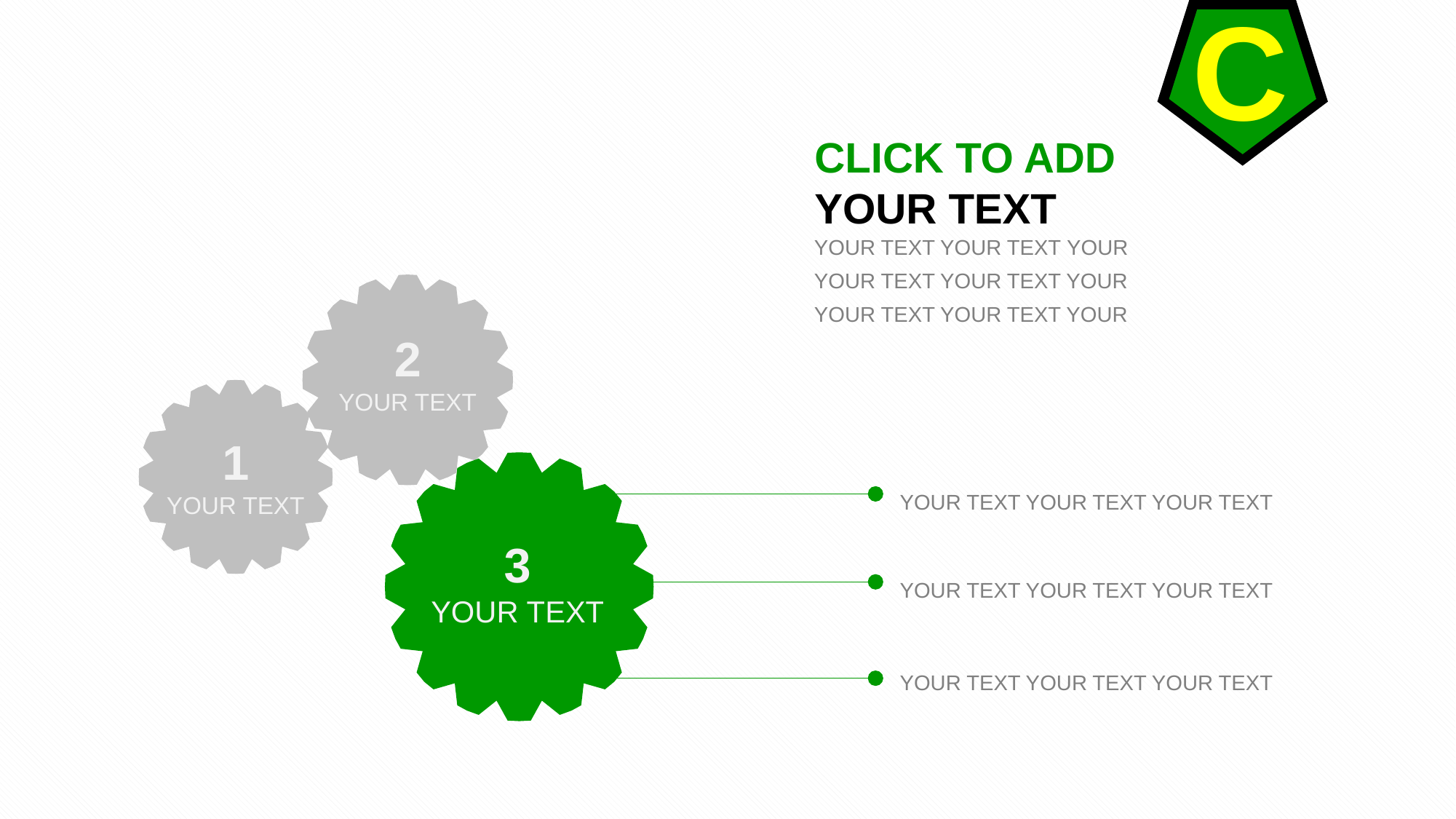

C

CLICK TO ADD
YOUR TEXT
YOUR TEXT YOUR TEXT YOUR
YOUR TEXT YOUR TEXT YOUR
YOUR TEXT YOUR TEXT YOUR

2
YOUR TEXT

1
YOUR TEXT

3
YOUR TEXT
YOUR TEXT YOUR TEXT YOUR TEXT

YOUR TEXT YOUR TEXT YOUR TEXT

YOUR TEXT YOUR TEXT YOUR TEXT